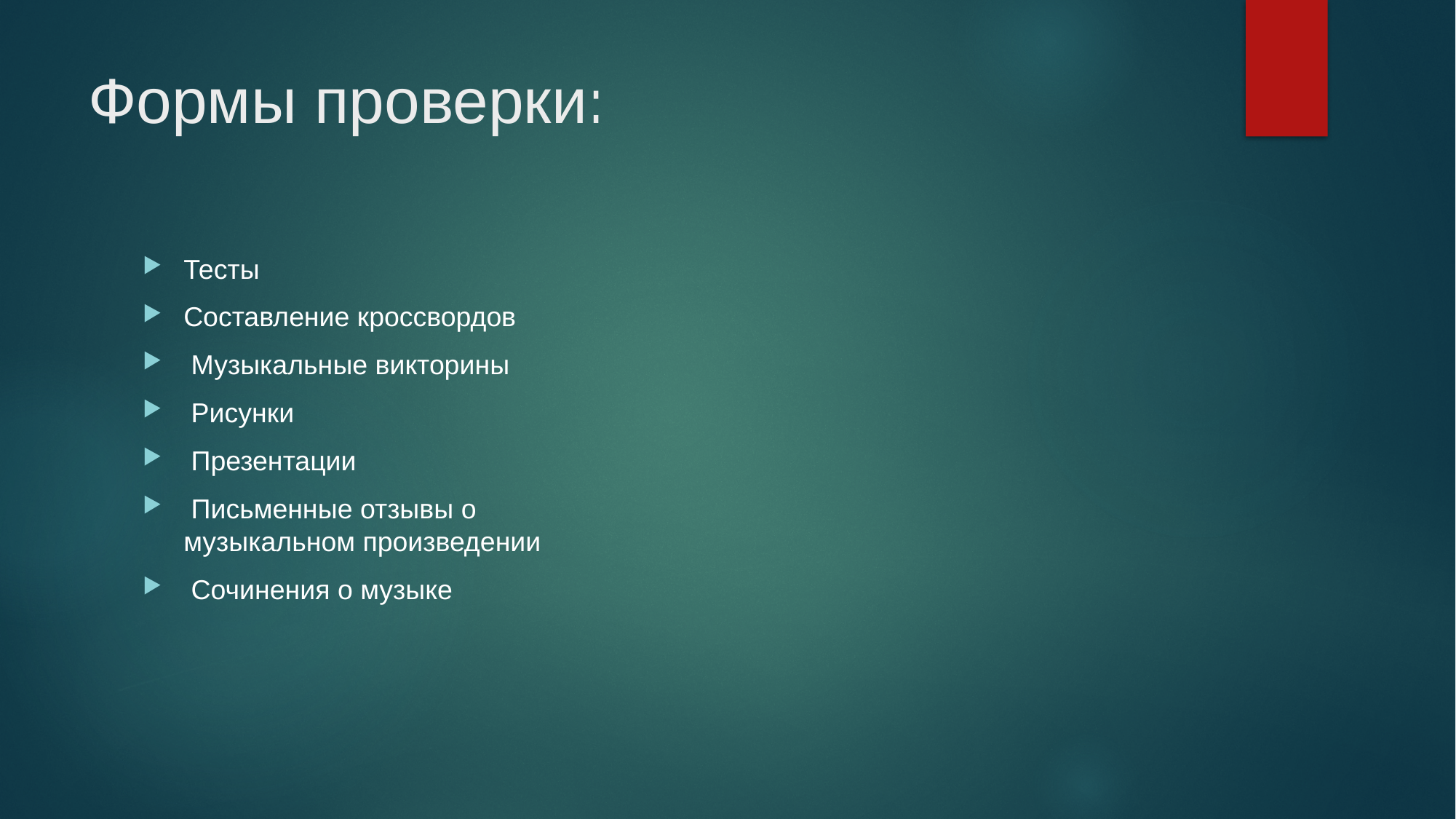

# Формы проверки:
Тесты
Составление кроссвордов
 Музыкальные викторины
 Рисунки
 Презентации
 Письменные отзывы о музыкальном произведении
 Сочинения о музыке